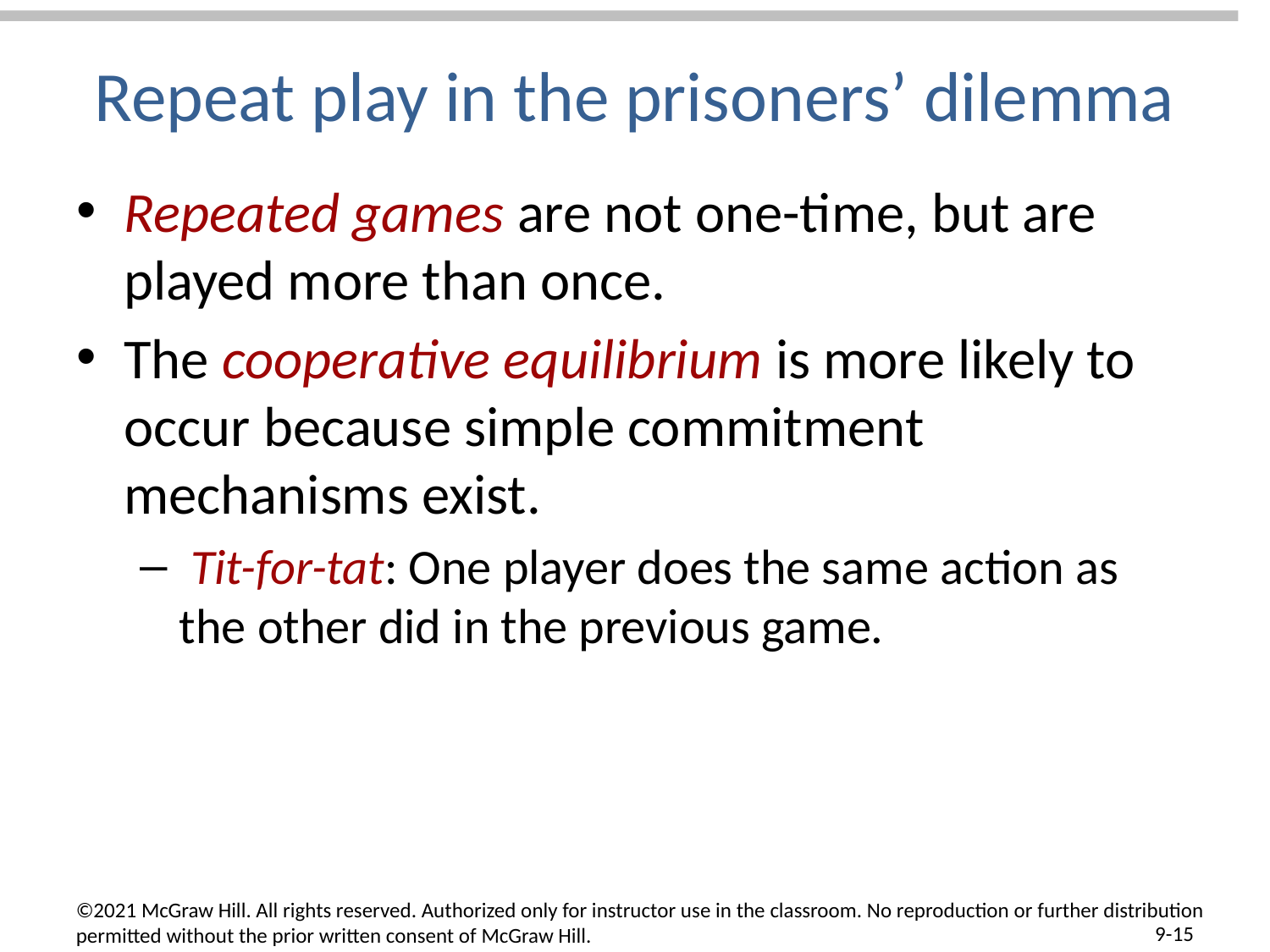

# Repeat play in the prisoners’ dilemma
Repeated games are not one-time, but are played more than once.
The cooperative equilibrium is more likely to occur because simple commitment mechanisms exist.
 Tit-for-tat: One player does the same action as the other did in the previous game.